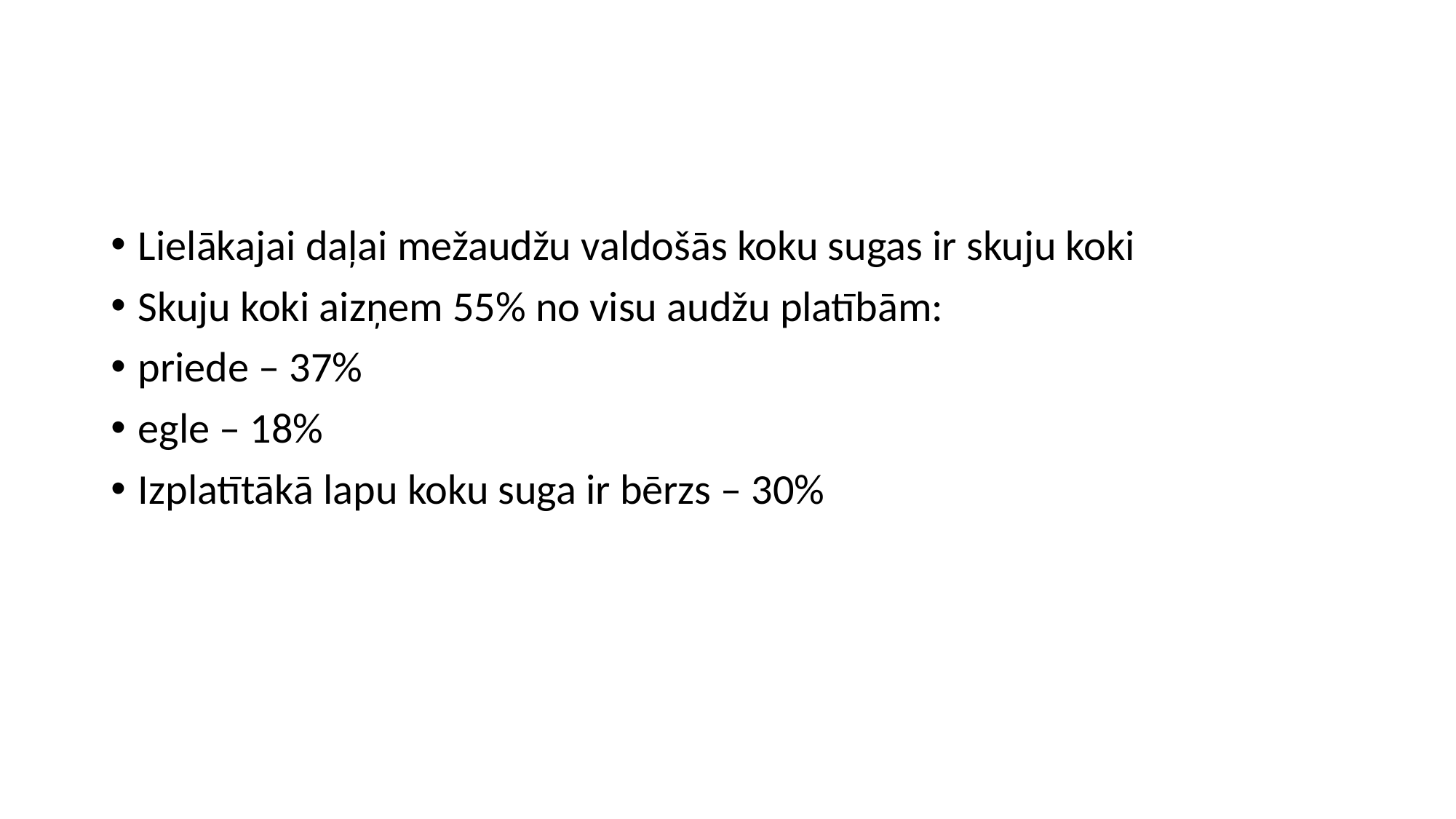

#
Lielākajai daļai mežaudžu valdošās koku sugas ir skuju koki
Skuju koki aizņem 55% no visu audžu platībām:
priede – 37%
egle – 18%
Izplatītākā lapu koku suga ir bērzs – 30%